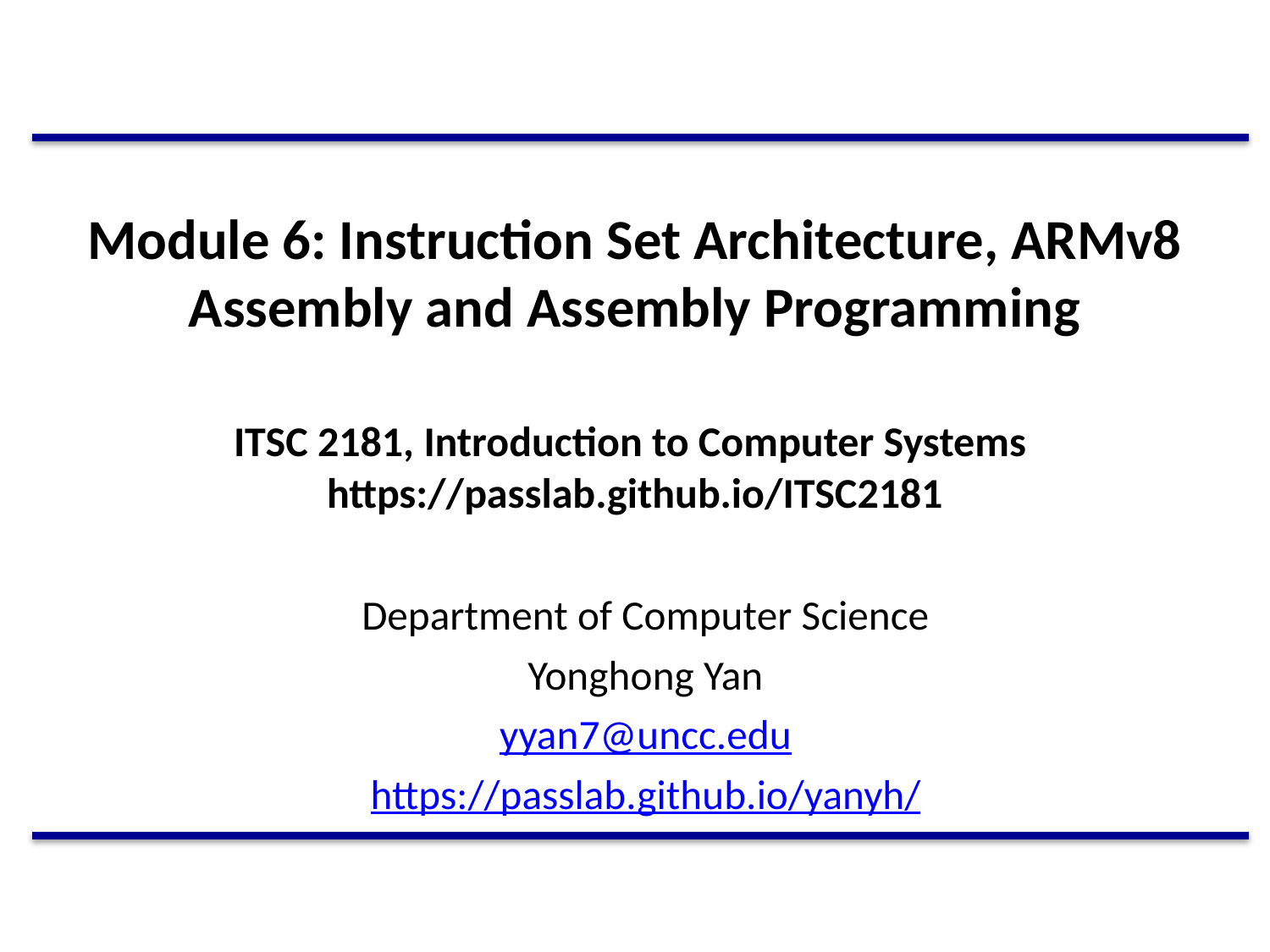

# Module 6: Instruction Set Architecture, ARMv8 Assembly and Assembly Programming ITSC 2181, Introduction to Computer Systems https://passlab.github.io/ITSC2181
Department of Computer Science
Yonghong Yan
yyan7@uncc.edu
https://passlab.github.io/yanyh/